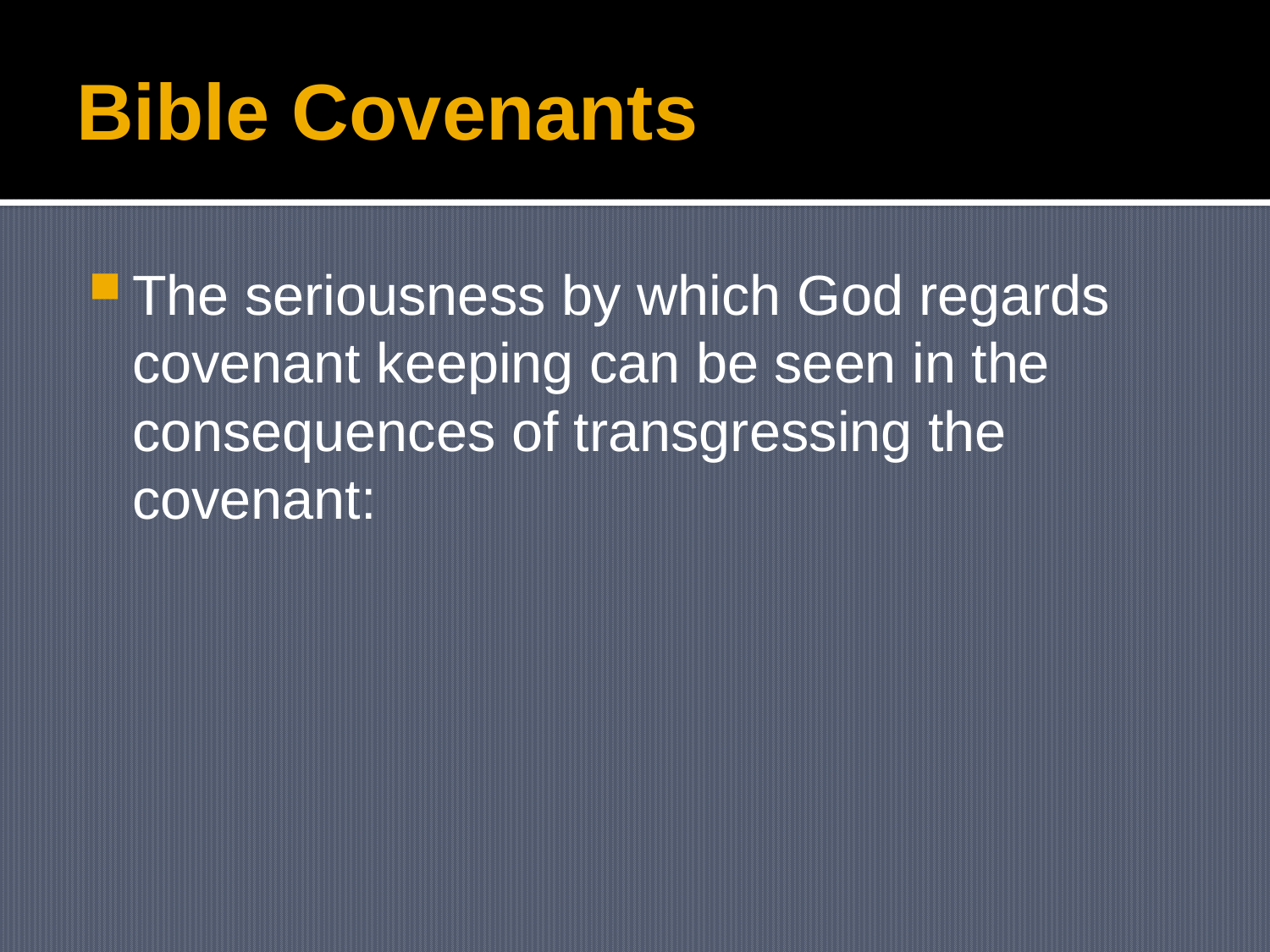

# Bible Covenants
The seriousness by which God regards covenant keeping can be seen in the consequences of transgressing the covenant: